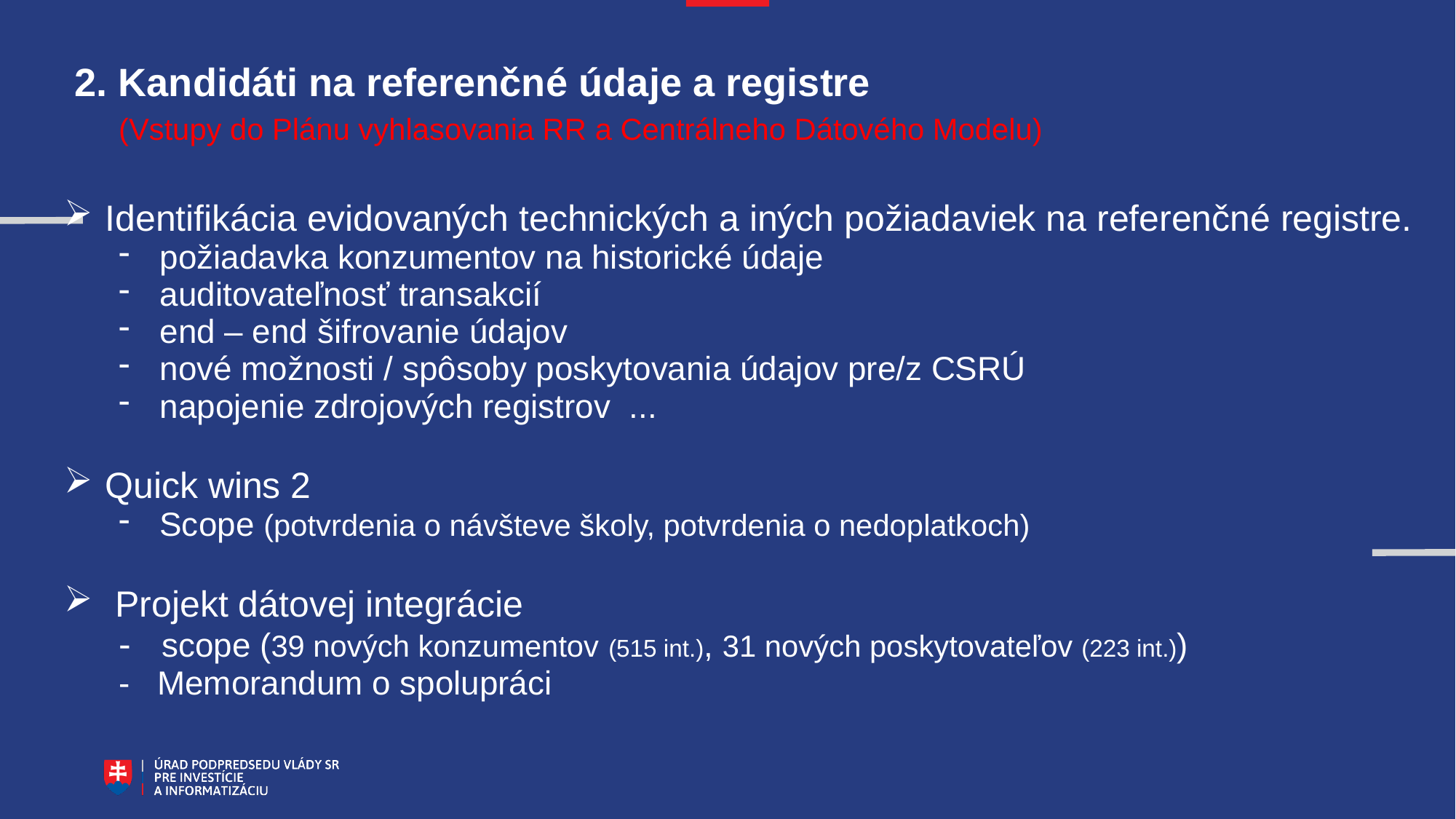

2. Kandidáti na referenčné údaje a registre
     (Vstupy do Plánu vyhlasovania RR a Centrálneho Dátového Modelu)

Identifikácia evidovaných technických a iných požiadaviek na referenčné registre.
požiadavka konzumentov na historické údaje
auditovateľnosť transakcií
end – end šifrovanie údajov
nové možnosti / spôsoby poskytovania údajov pre/z CSRÚ
napojenie zdrojových registrov  ...

Quick wins 2
Scope (potvrdenia o návšteve školy, potvrdenia o nedoplatkoch)

 Projekt dátovej integrácie
-   scope (39 nových konzumentov (515 int.), 31 nových poskytovateľov (223 int.))
-   Memorandum o spolupráci

Oblasť s najväčšou pridanou hodnotou: